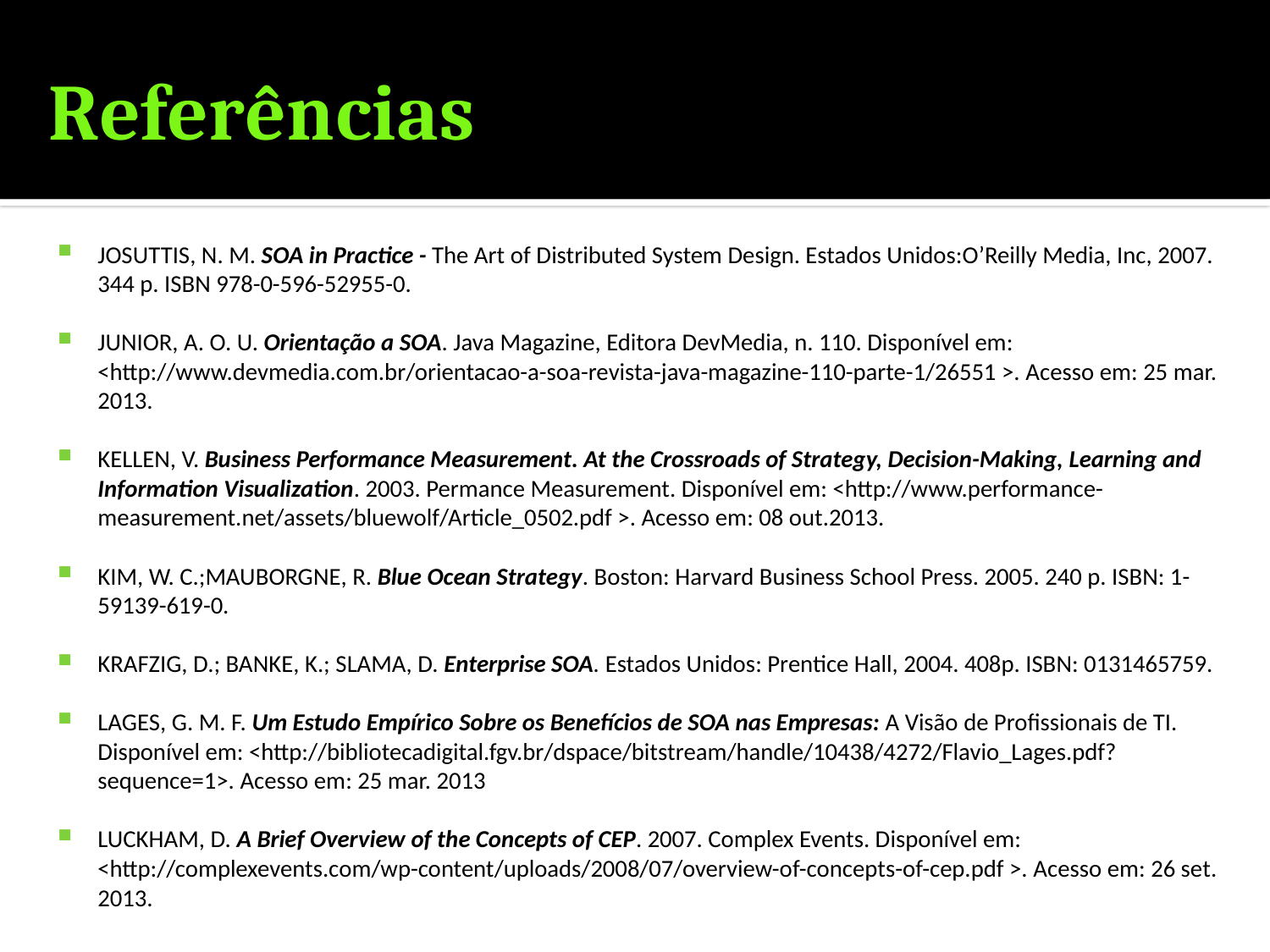

# Referências
JOSUTTIS, N. M. SOA in Practice - The Art of Distributed System Design. Estados Unidos:O’Reilly Media, Inc, 2007. 344 p. ISBN 978-0-596-52955-0.

JUNIOR, A. O. U. Orientação a SOA. Java Magazine, Editora DevMedia, n. 110. Disponível em: <http://www.devmedia.com.br/orientacao-a-soa-revista-java-magazine-110-parte-1/26551 >. Acesso em: 25 mar. 2013.

KELLEN, V. Business Performance Measurement. At the Crossroads of Strategy, Decision-Making, Learning and Information Visualization. 2003. Permance Measurement. Disponível em: <http://www.performance-measurement.net/assets/bluewolf/Article_0502.pdf >. Acesso em: 08 out.2013.

KIM, W. C.;MAUBORGNE, R. Blue Ocean Strategy. Boston: Harvard Business School Press. 2005. 240 p. ISBN: 1-59139-619-0.

KRAFZIG, D.; BANKE, K.; SLAMA, D. Enterprise SOA. Estados Unidos: Prentice Hall, 2004. 408p. ISBN: 0131465759.

LAGES, G. M. F. Um Estudo Empírico Sobre os Benefícios de SOA nas Empresas: A Visão de Profissionais de TI. Disponível em: <http://bibliotecadigital.fgv.br/dspace/bitstream/handle/10438/4272/Flavio_Lages.pdf?sequence=1>. Acesso em: 25 mar. 2013

Luckham, D. A Brief Overview of the Concepts of CEP. 2007. Complex Events. Disponível em: <http://complexevents.com/wp-content/uploads/2008/07/overview-of-concepts-of-cep.pdf >. Acesso em: 26 set. 2013.